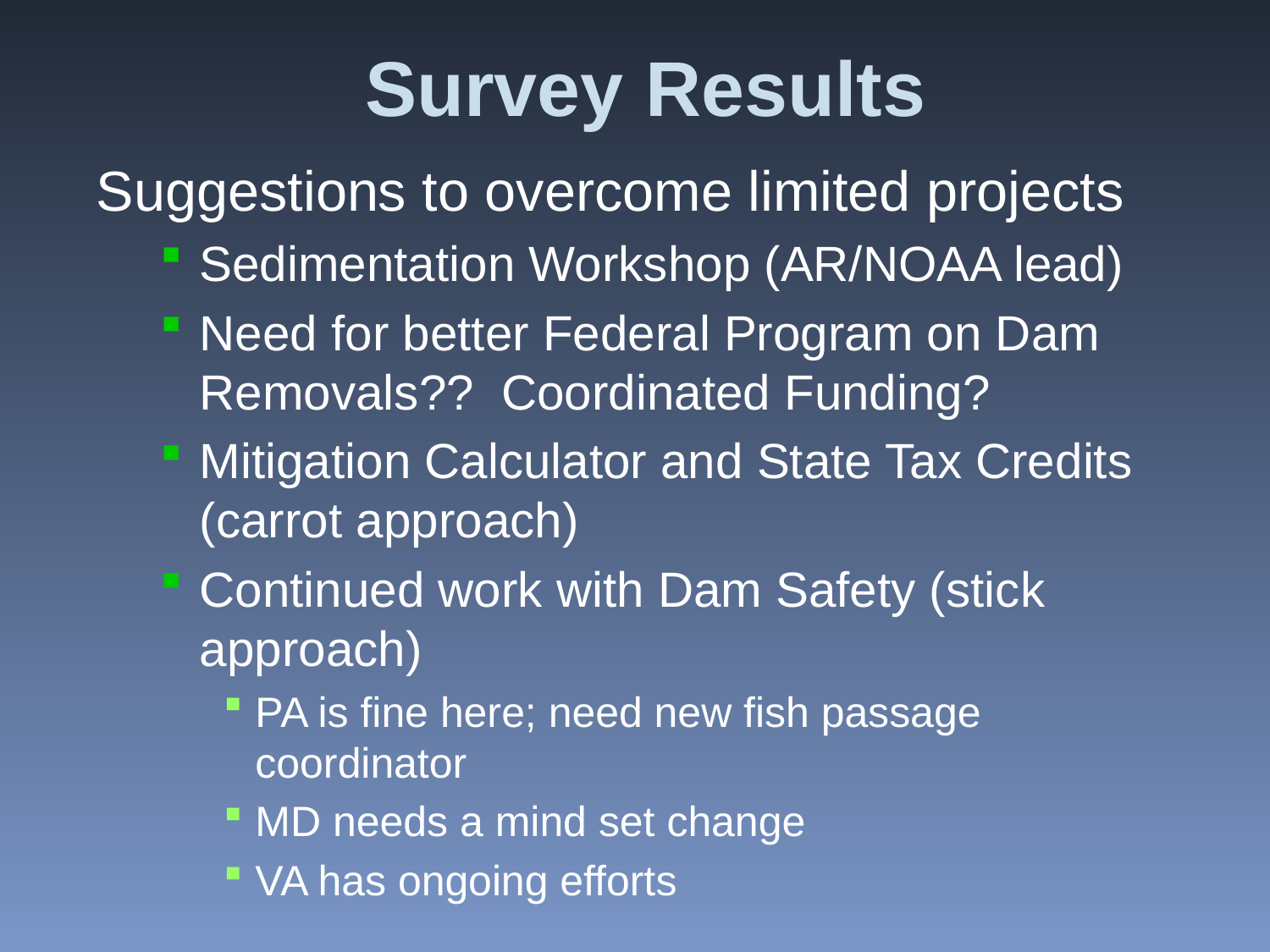

# Survey Results
Suggestions to overcome limited projects
Sedimentation Workshop (AR/NOAA lead)
Need for better Federal Program on Dam Removals??  Coordinated Funding?
Mitigation Calculator and State Tax Credits (carrot approach)
Continued work with Dam Safety (stick approach)
PA is fine here; need new fish passage coordinator
MD needs a mind set change
VA has ongoing efforts